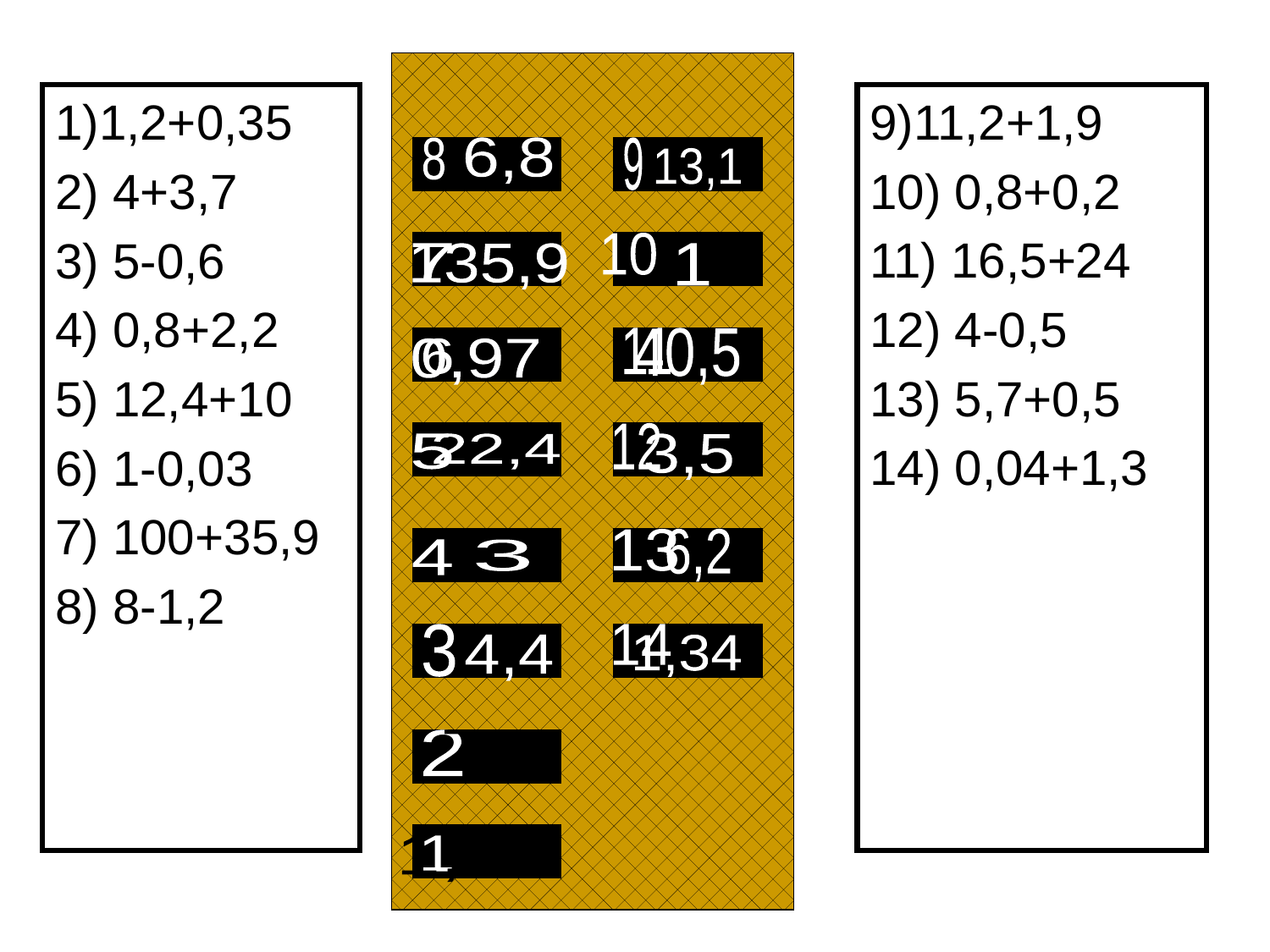

1)1,2+0,35
2) 4+3,7
3) 5-0,6
4) 0,8+2,2
5) 12,4+10
6) 1-0,03
7) 100+35,9
8) 8-1,2
9)11,2+1,9
10) 0,8+0,2
11) 16,5+24
12) 4-0,5
13) 5,7+0,5
14) 0,04+1,3

8
6,8

9
13,1

10

7
135,9
1

11
40,5
0,97
6

12
5
22,4
3,5

13
6,2
4
3

3

14
4,4
1,34

2
7,7

 1,55
1
ашихмина